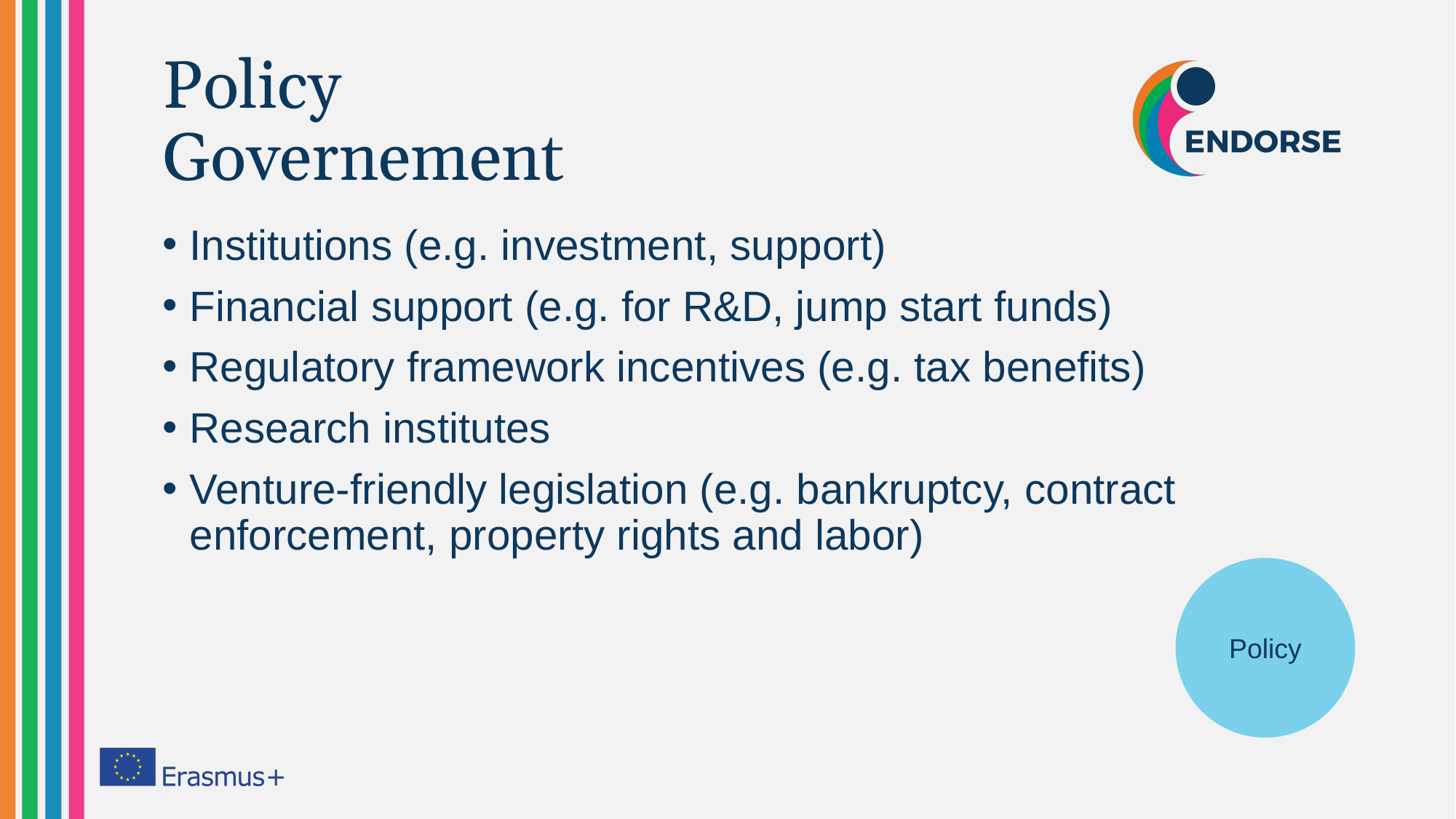

# Policy Governement
Institutions (e.g. investment, support)
Financial support (e.g. for R&D, jump start funds)
Regulatory framework incentives (e.g. tax benefits)
Research institutes
Venture-friendly legislation (e.g. bankruptcy, contract enforcement, property rights and labor)
Policy